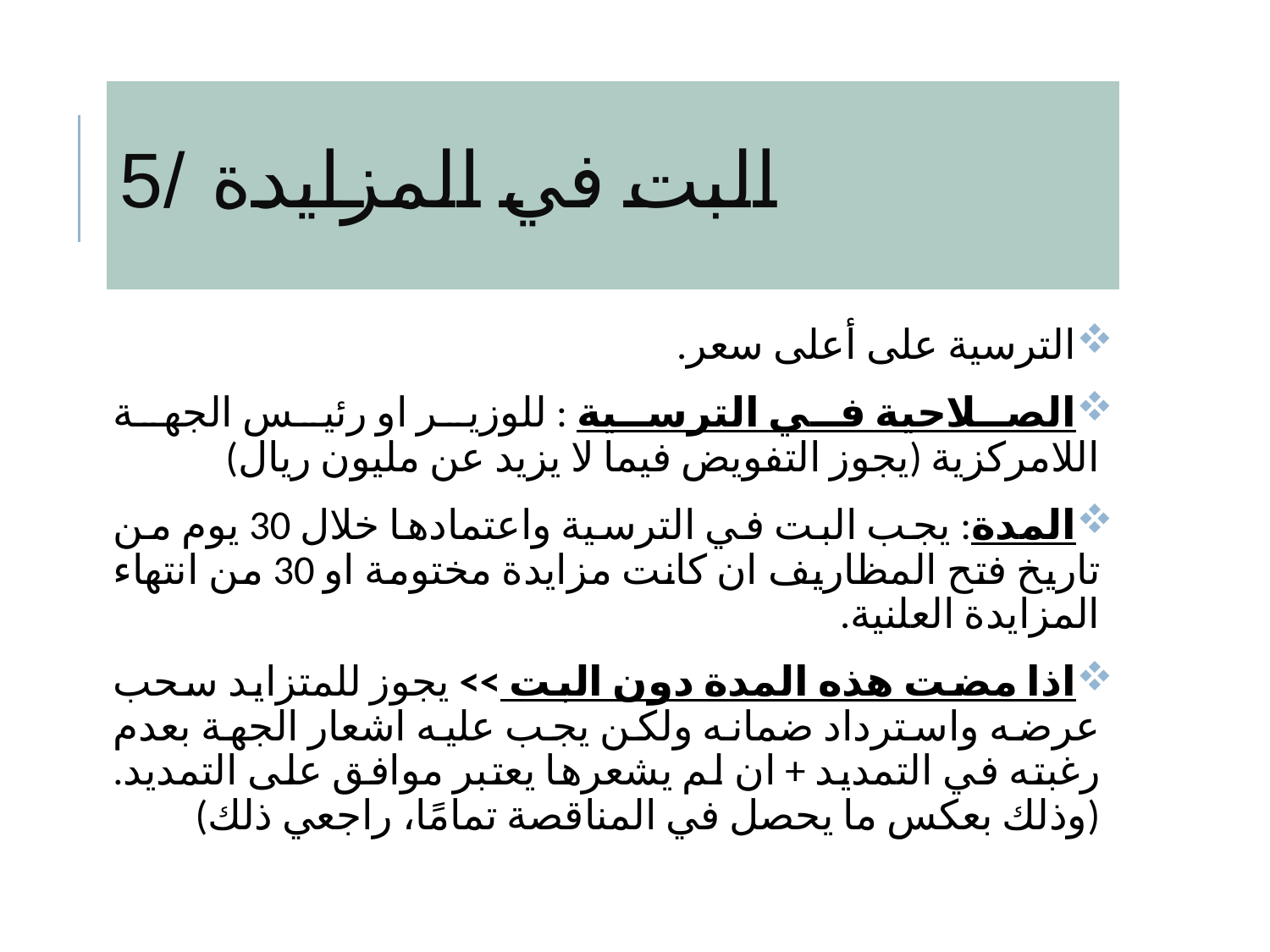

# 5/ البت في المزايدة
الترسية على أعلى سعر.
الصلاحية في الترسية : للوزير او رئيس الجهة اللامركزية (يجوز التفويض فيما لا يزيد عن مليون ريال)
المدة: يجب البت في الترسية واعتمادها خلال 30 يوم من تاريخ فتح المظاريف ان كانت مزايدة مختومة او 30 من انتهاء المزايدة العلنية.
اذا مضت هذه المدة دون البت >> يجوز للمتزايد سحب عرضه واسترداد ضمانه ولكن يجب عليه اشعار الجهة بعدم رغبته في التمديد + ان لم يشعرها يعتبر موافق على التمديد. (وذلك بعكس ما يحصل في المناقصة تمامًا، راجعي ذلك)